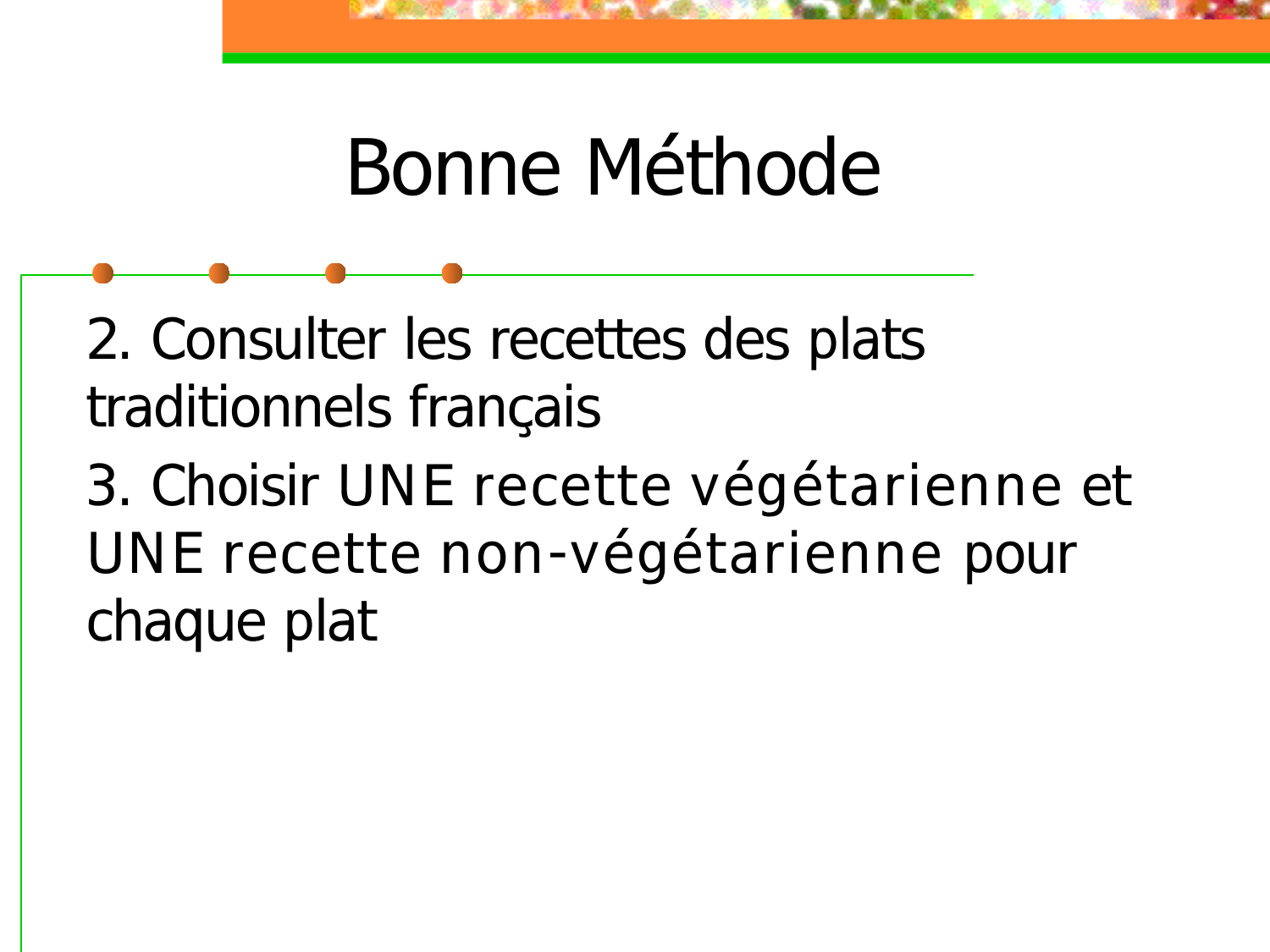

# Bonne Méthode
2. Consulter les recettes des plats traditionnels français
3. Choisir UNE recette végétarienne et UNE recette non-végétarienne pour chaque plat